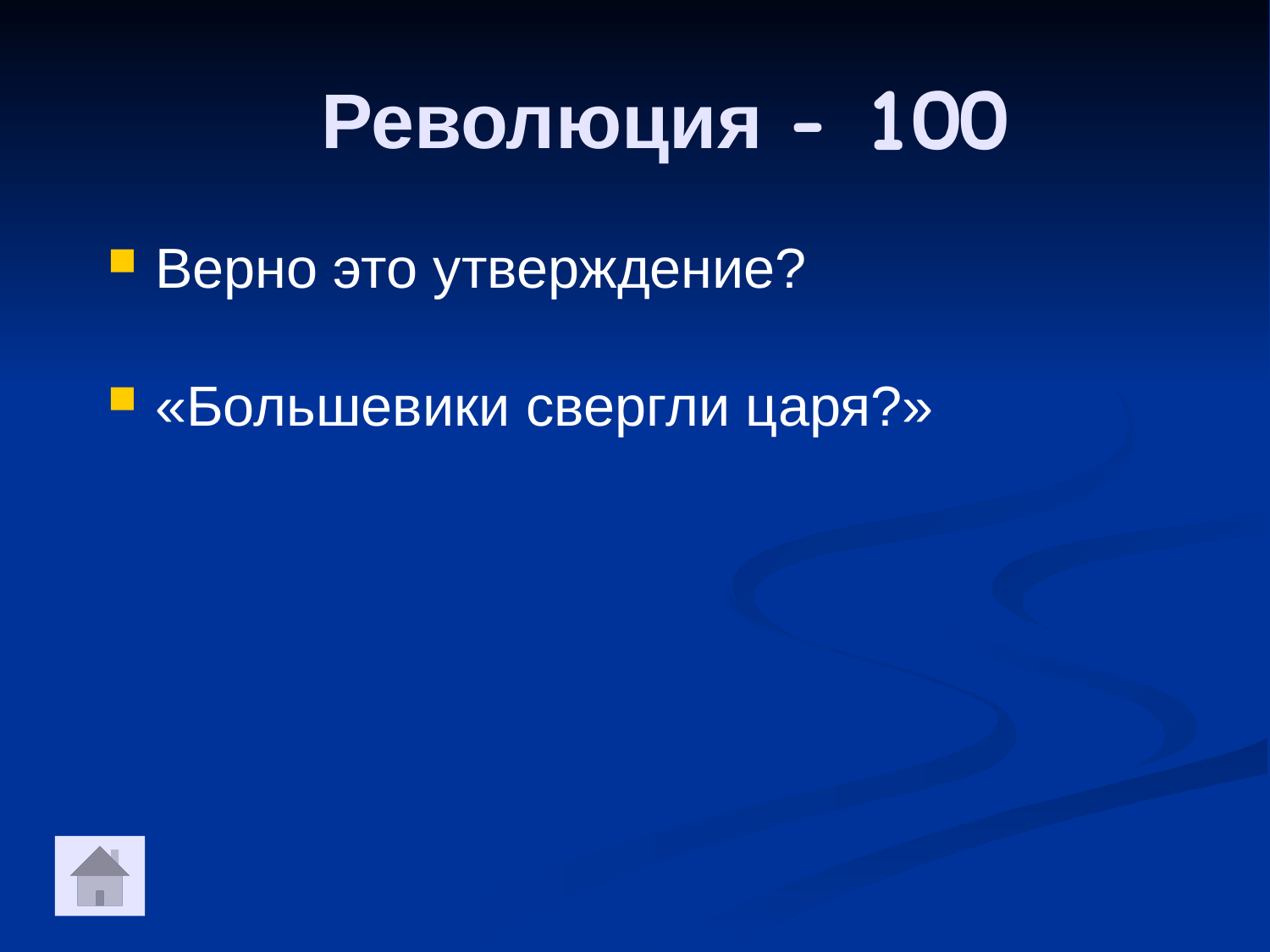

Революция - 100
Верно это утверждение?

«Большевики свергли царя?»